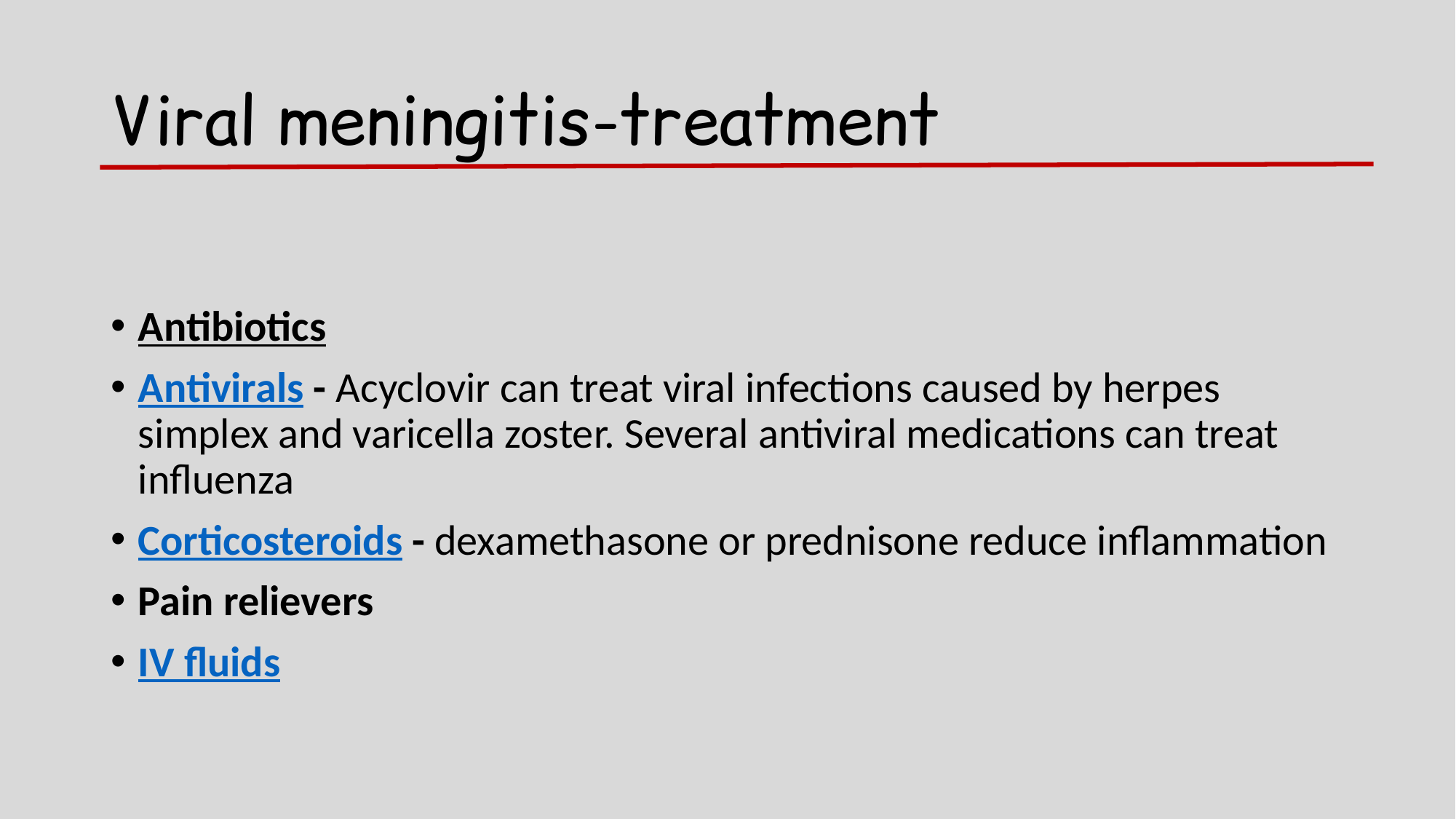

# Viral meningitis-treatment
Antibiotics
Antivirals - Acyclovir can treat viral infections caused by herpes simplex and varicella zoster. Several antiviral medications can treat influenza
Corticosteroids - dexamethasone or prednisone reduce inflammation
Pain relievers
IV fluids